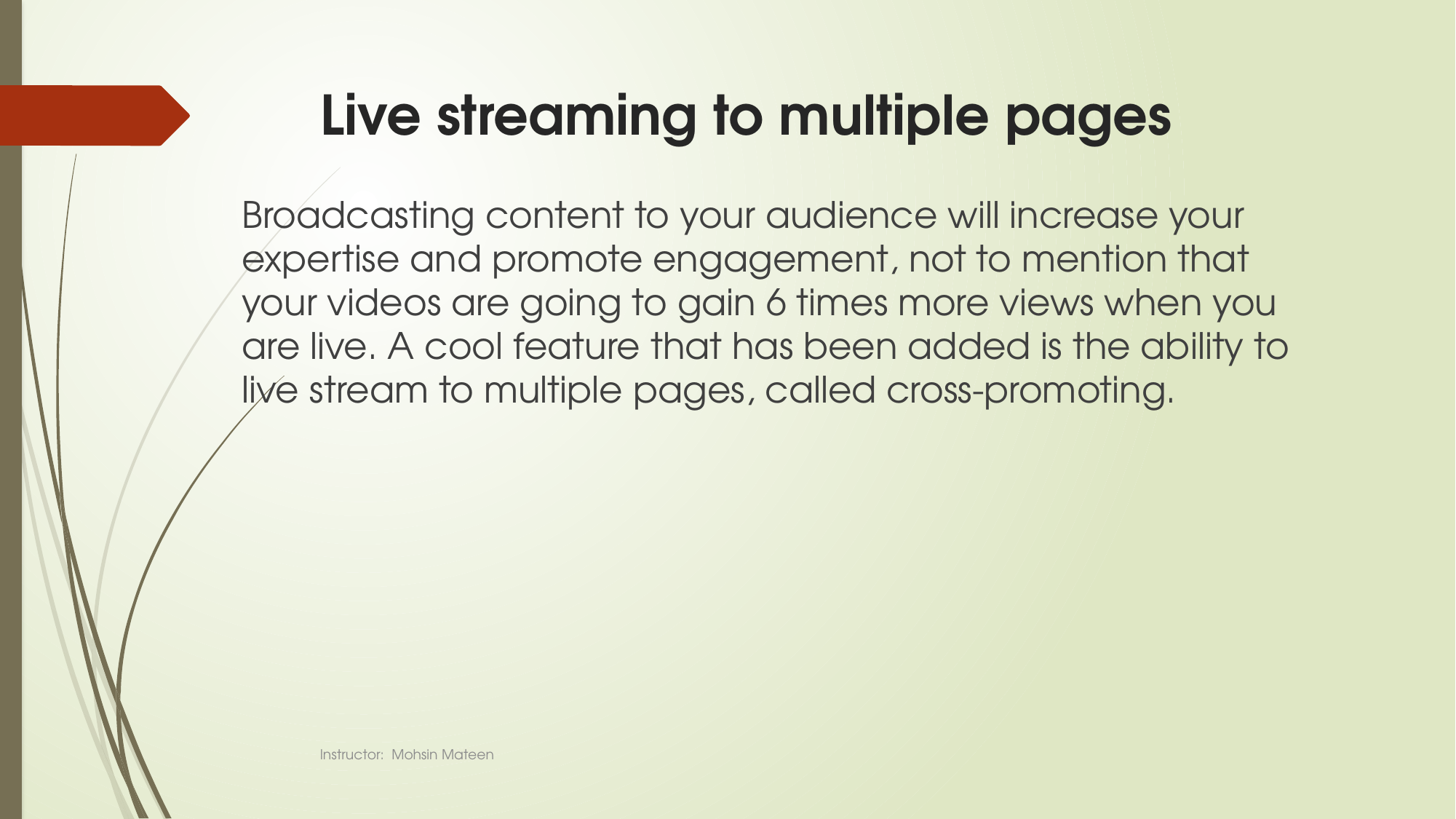

# Live streaming to multiple pages
Broadcasting content to your audience will increase your expertise and promote engagement, not to mention that your videos are going to gain 6 times more views when you are live. A cool feature that has been added is the ability to live stream to multiple pages, called cross-promoting.
Instructor:  Mohsin Mateen